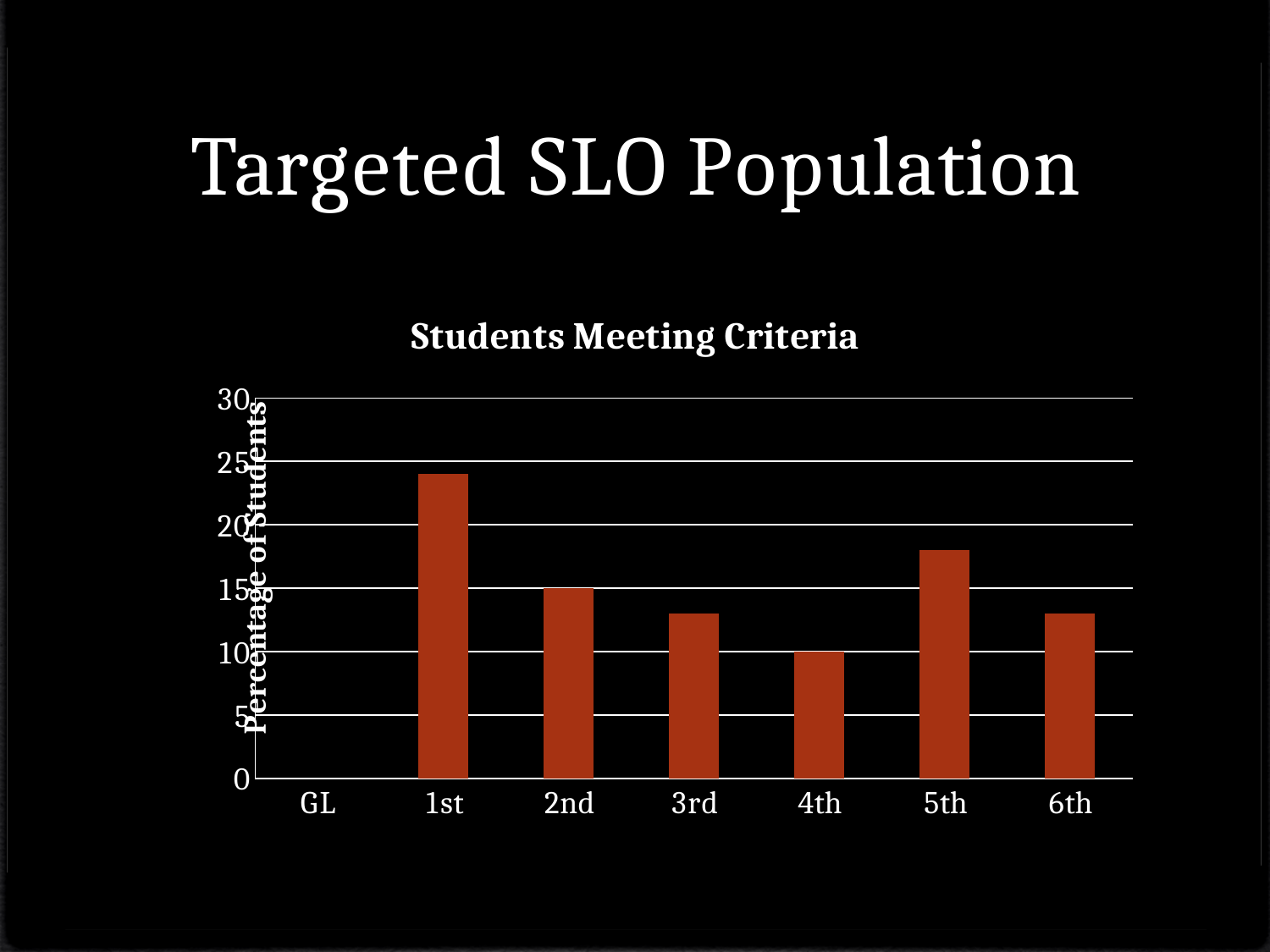

# Targeted SLO Population

### Chart: Students Meeting Criteria

| Category |  |
|---|---|
| GL | None |
| 1st | 24.0 |
| 2nd | 15.0 |
| 3rd | 13.0 |
| 4th | 10.0 |
| 5th | 18.0 |
| 6th | 13.0 |